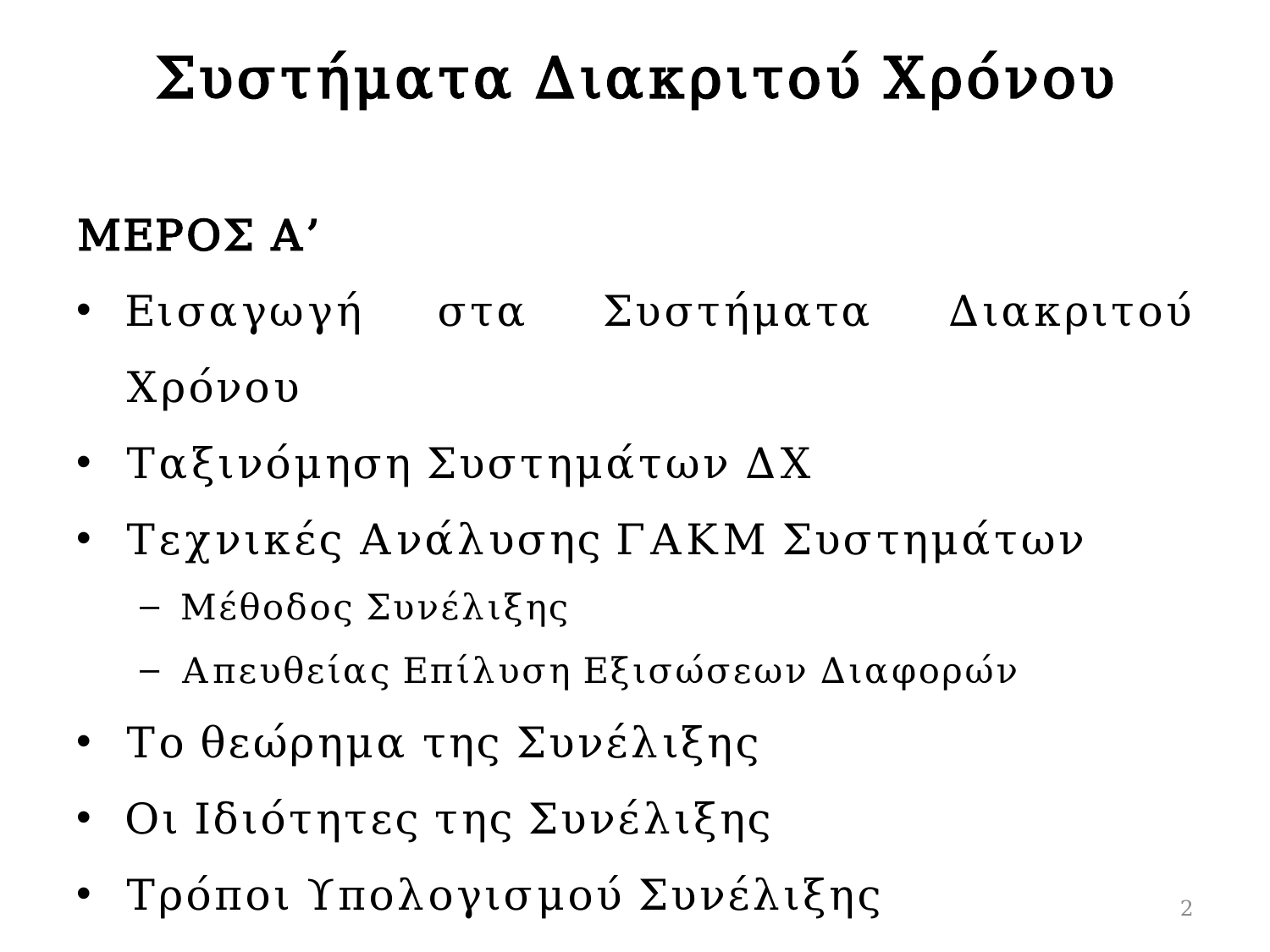

# Συστήματα Διακριτού Χρόνου
ΜΕΡΟΣ Α’
Εισαγωγή στα Συστήματα Διακριτού Χρόνου
Ταξινόμηση Συστημάτων ΔΧ
Τεχνικές Ανάλυσης ΓΑΚΜ Συστημάτων
Μέθοδος Συνέλιξης
Απευθείας Επίλυση Εξισώσεων Διαφορών
Το θεώρημα της Συνέλιξης
Οι Ιδιότητες της Συνέλιξης
Τρόποι Υπολογισμού Συνέλιξης
2